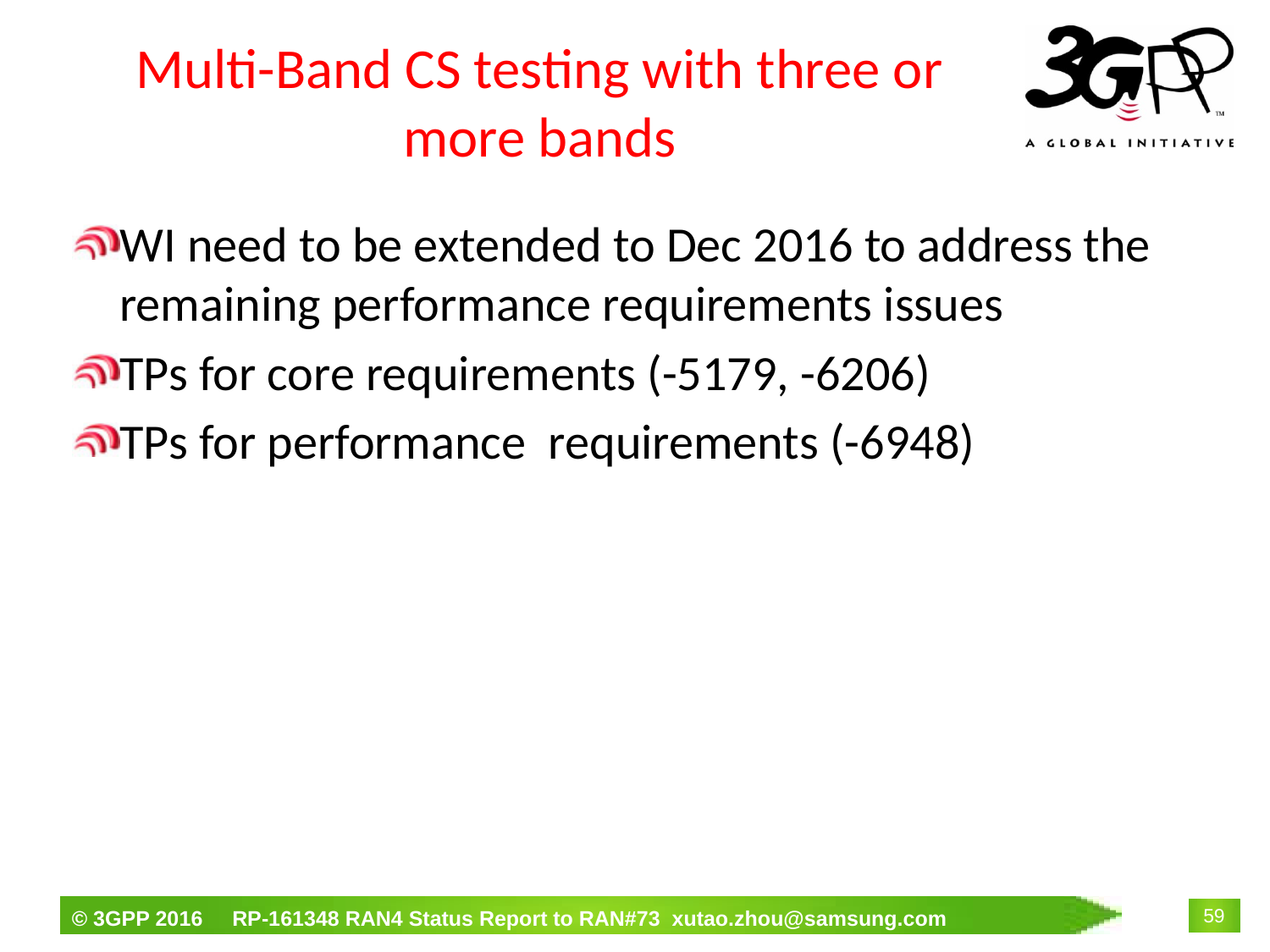

# Multi-Band CS testing with three or more bands
WI need to be extended to Dec 2016 to address the remaining performance requirements issues
TPs for core requirements (-5179, -6206)
TPs for performance  requirements (-6948)